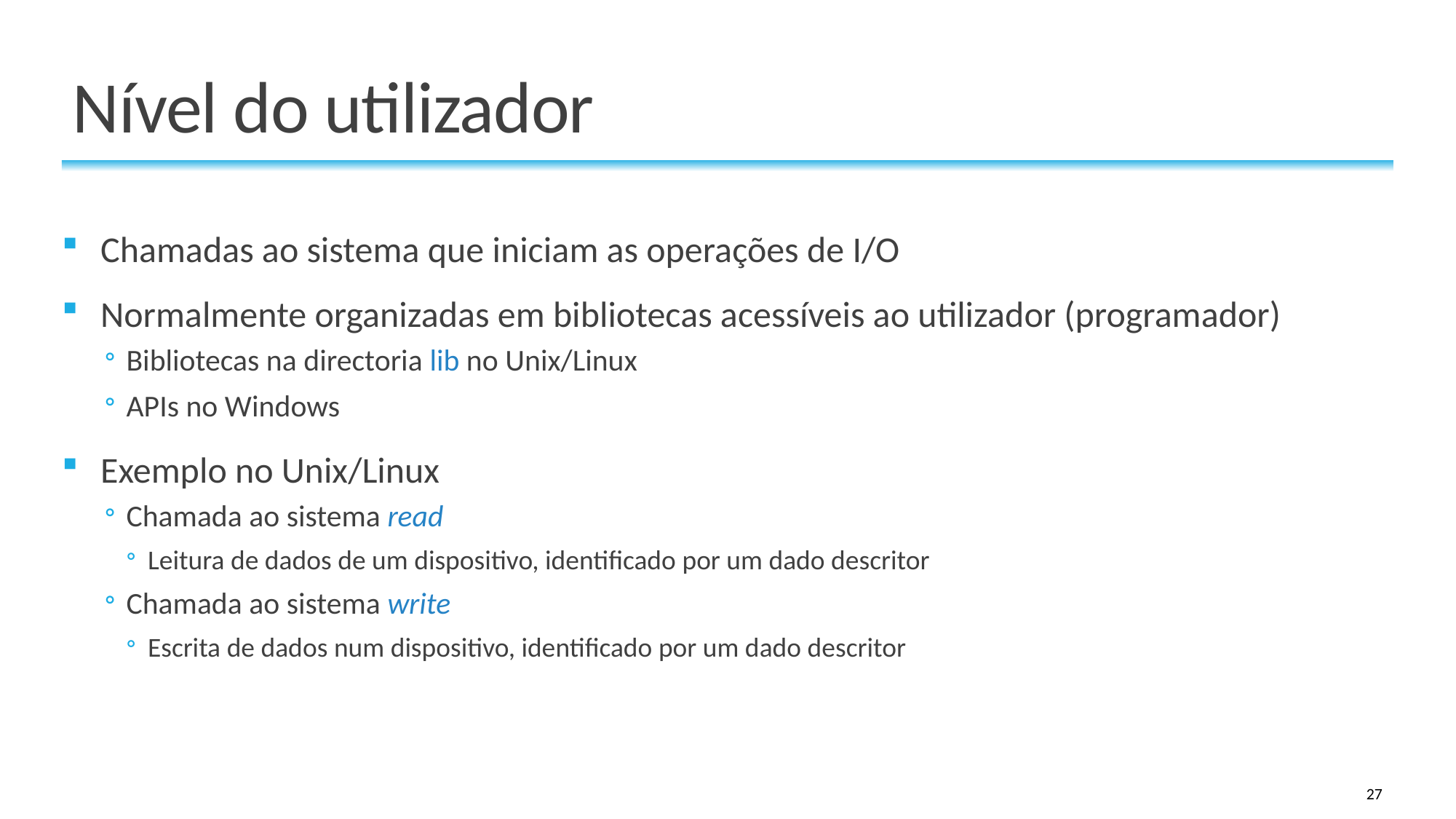

# Nível do utilizador
Chamadas ao sistema que iniciam as operações de I/O
Normalmente organizadas em bibliotecas acessíveis ao utilizador (programador)
Bibliotecas na directoria lib no Unix/Linux
APIs no Windows
Exemplo no Unix/Linux
Chamada ao sistema read
Leitura de dados de um dispositivo, identificado por um dado descritor
Chamada ao sistema write
Escrita de dados num dispositivo, identificado por um dado descritor
27